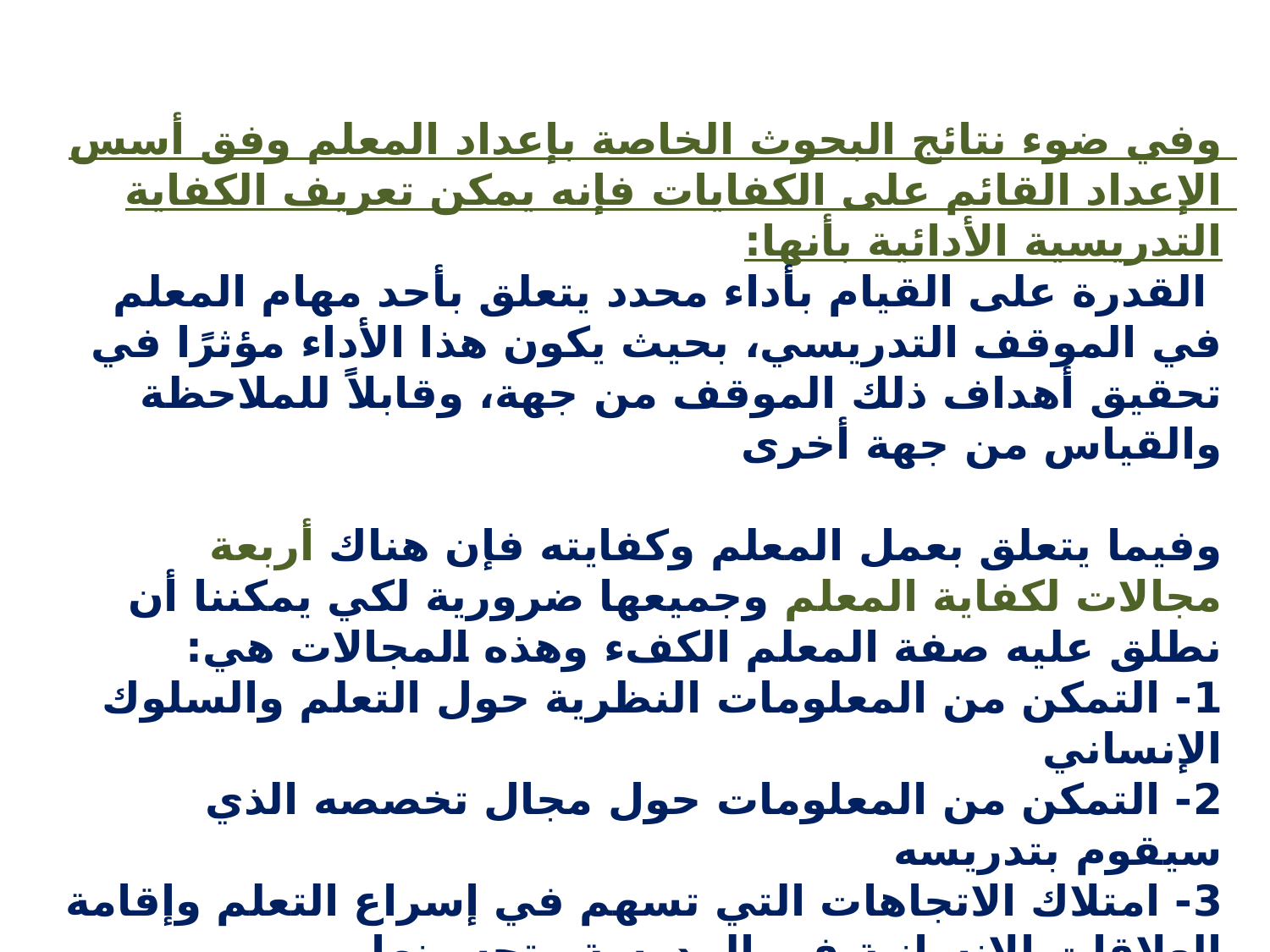

وفي ضوء نتائج البحوث الخاصة بإعداد المعلم وفق أسس الإعداد القائم على الكفايات فإنه يمكن تعريف الكفاية التدريسية الأدائية بأنها:
 القدرة على القيام بأداء محدد يتعلق بأحد مهام المعلم في الموقف التدريسي، بحيث يكون هذا الأداء مؤثرًا في تحقيق أهداف ذلك الموقف من جهة، وقابلاً للملاحظة والقياس من جهة أخرى

وفيما يتعلق بعمل المعلم وكفايته فإن هناك أربعة مجالات لكفاية المعلم وجميعها ضرورية لكي يمكننا أن نطلق عليه صفة المعلم الكفء وهذه المجالات هي:
1- التمكن من المعلومات النظرية حول التعلم والسلوك الإنساني
2- التمكن من المعلومات حول مجال تخصصه الذي سيقوم بتدريسه
3- امتلاك الاتجاهات التي تسهم في إسراع التعلم وإقامة العلاقات الإنسانية في المدرسة وتحسينها
التمكن من المهارات الخاصة بالتدريس والتي تسهم بشكل أساس في تعلم التلاميذ

ولذا يمكن القول بأن لكفاية المعلم ثلاثة أبعاد رئيسة هي:
البعد المعرفي
البعد المهاري
البعد الوجداني